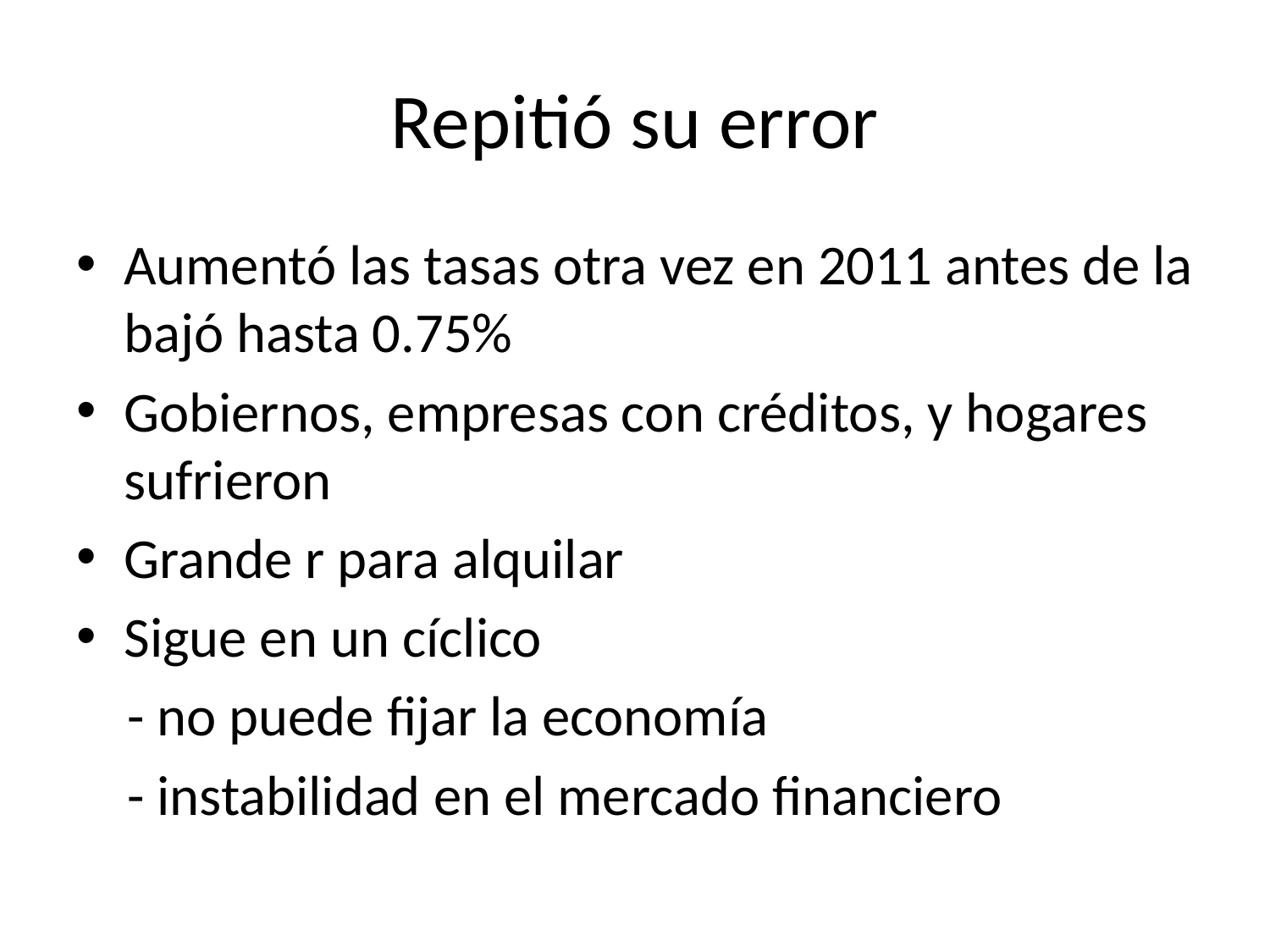

# Repitió su error
Aumentó las tasas otra vez en 2011 antes de la bajó hasta 0.75%
Gobiernos, empresas con créditos, y hogares sufrieron
Grande r para alquilar
Sigue en un cíclico
    - no puede fijar la economía
    - instabilidad en el mercado financiero